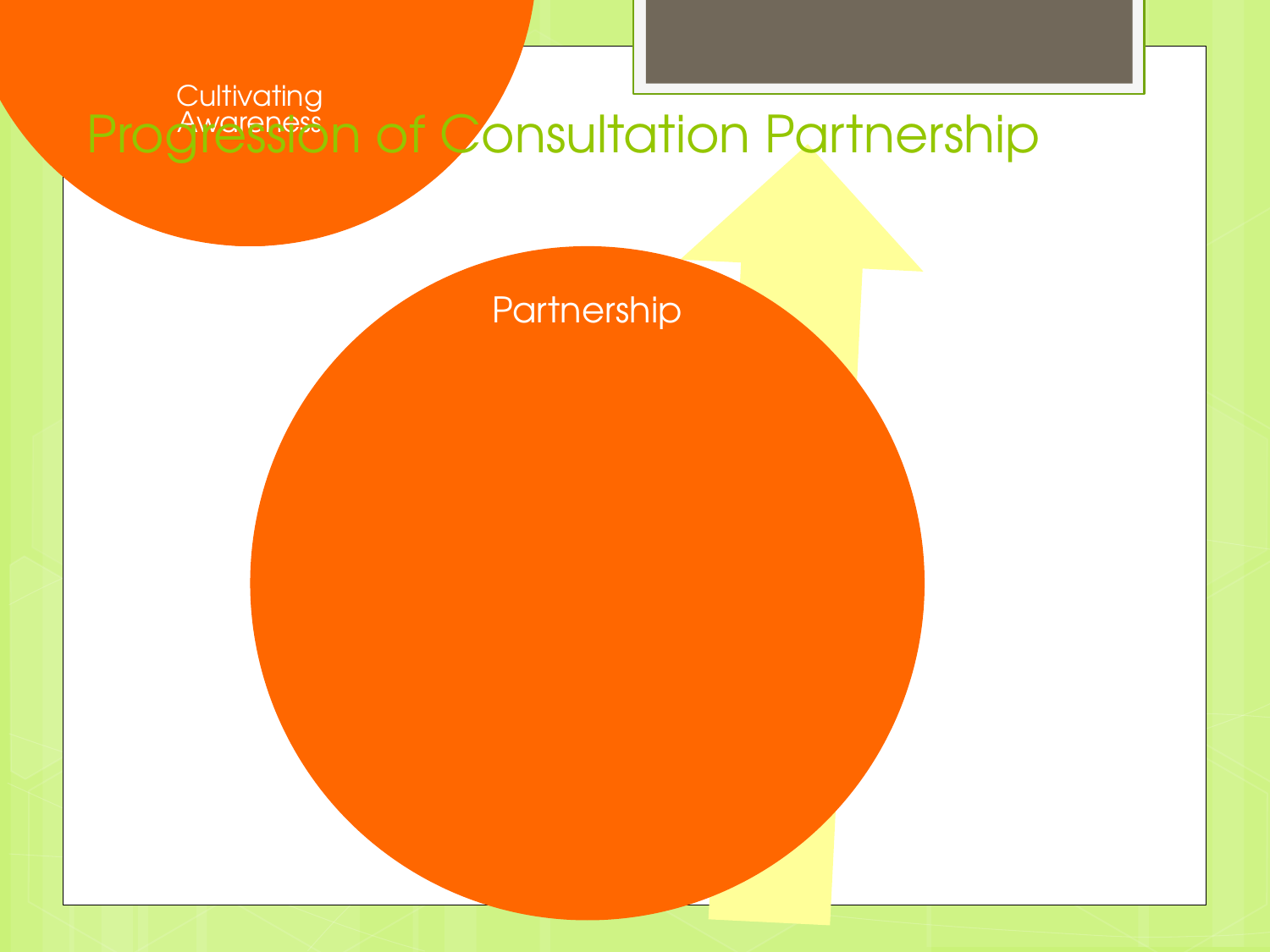

Progression of Consultation Partnership

Partnership
Cultivating Awareness